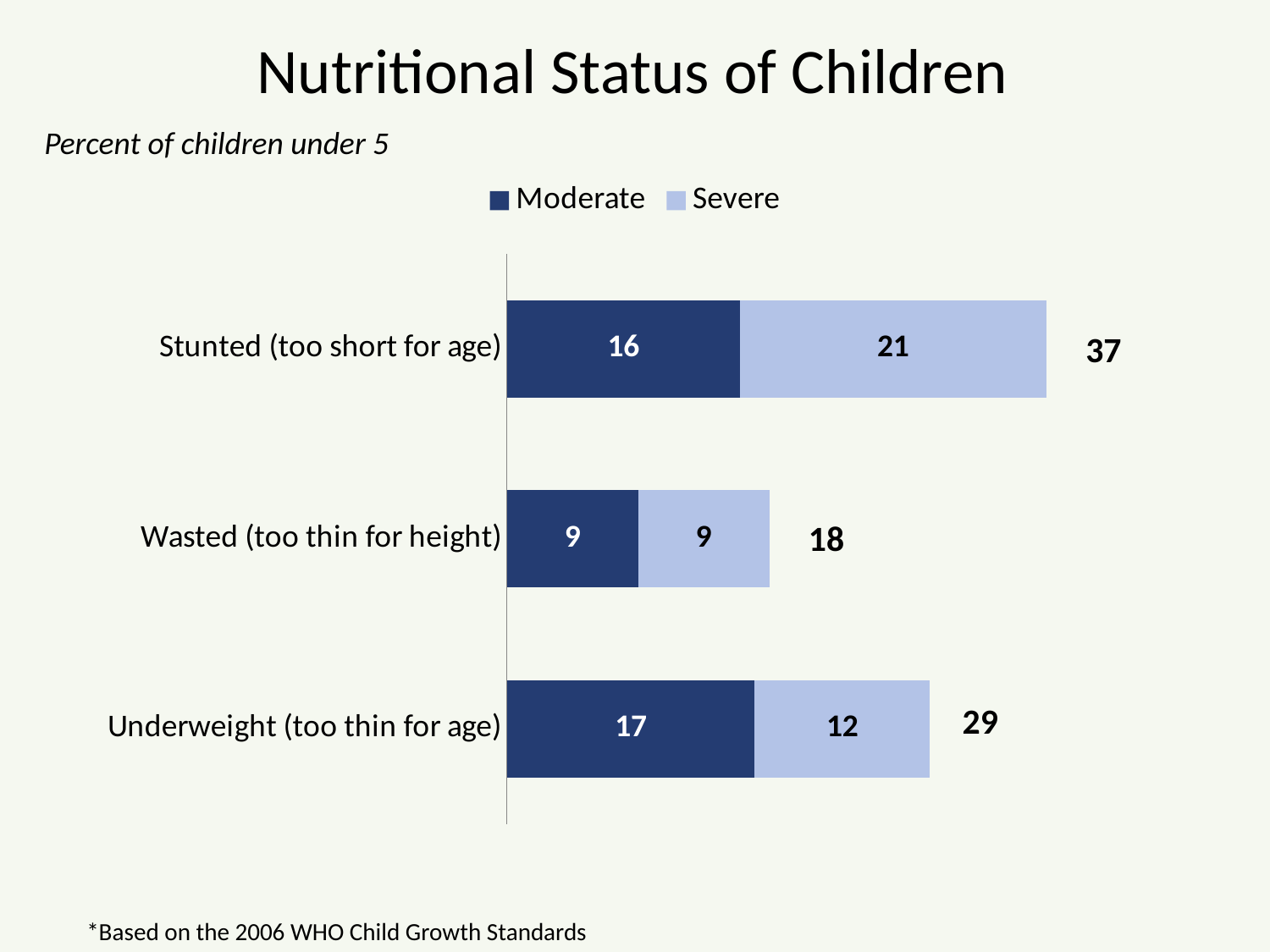

# Nutritional Status of Children
Percent of children under 5

### Chart

| Category | Moderate | Severe |
|---|---|---|
| Underweight (too thin for age) | 17.0 | 12.0 |
| Wasted (too thin for height) | 9.0 | 9.0 |
| Stunted (too short for age) | 16.0 | 21.0 |
37
18
29
*Based on the 2006 WHO Child Growth Standards